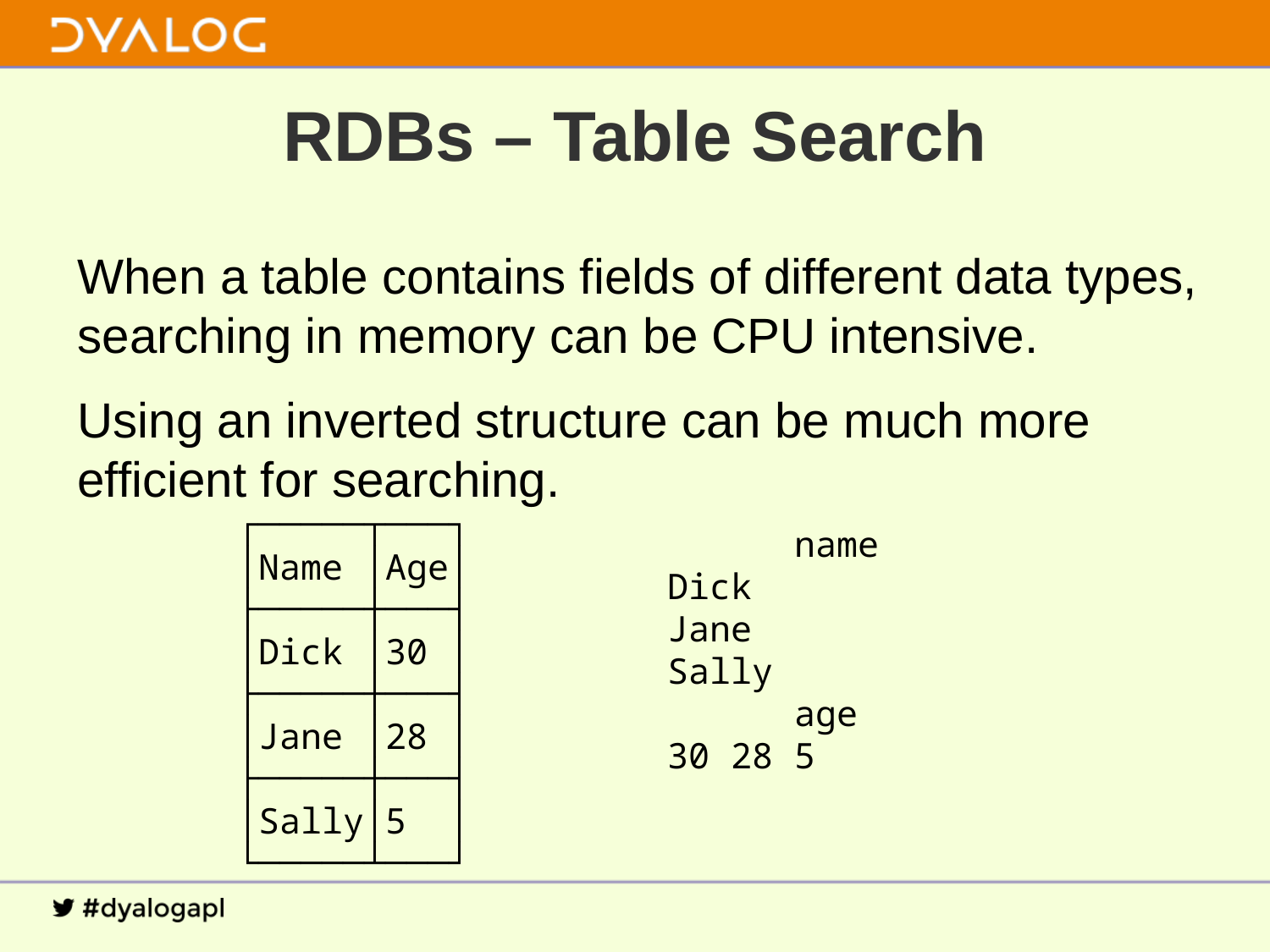

# RDBs – Table Search
When a table contains fields of different data types, searching in memory can be CPU intensive.

Using an inverted structure can be much more efficient for searching.
┌─────┬───┐
│Name │Age│
├─────┼───┤
│Dick │30 │
├─────┼───┤
│Jane │28 │
├─────┼───┤
│Sally│5  │
└─────┴───┘
      name
Dick
Jane
Sally
      age
30 28 5